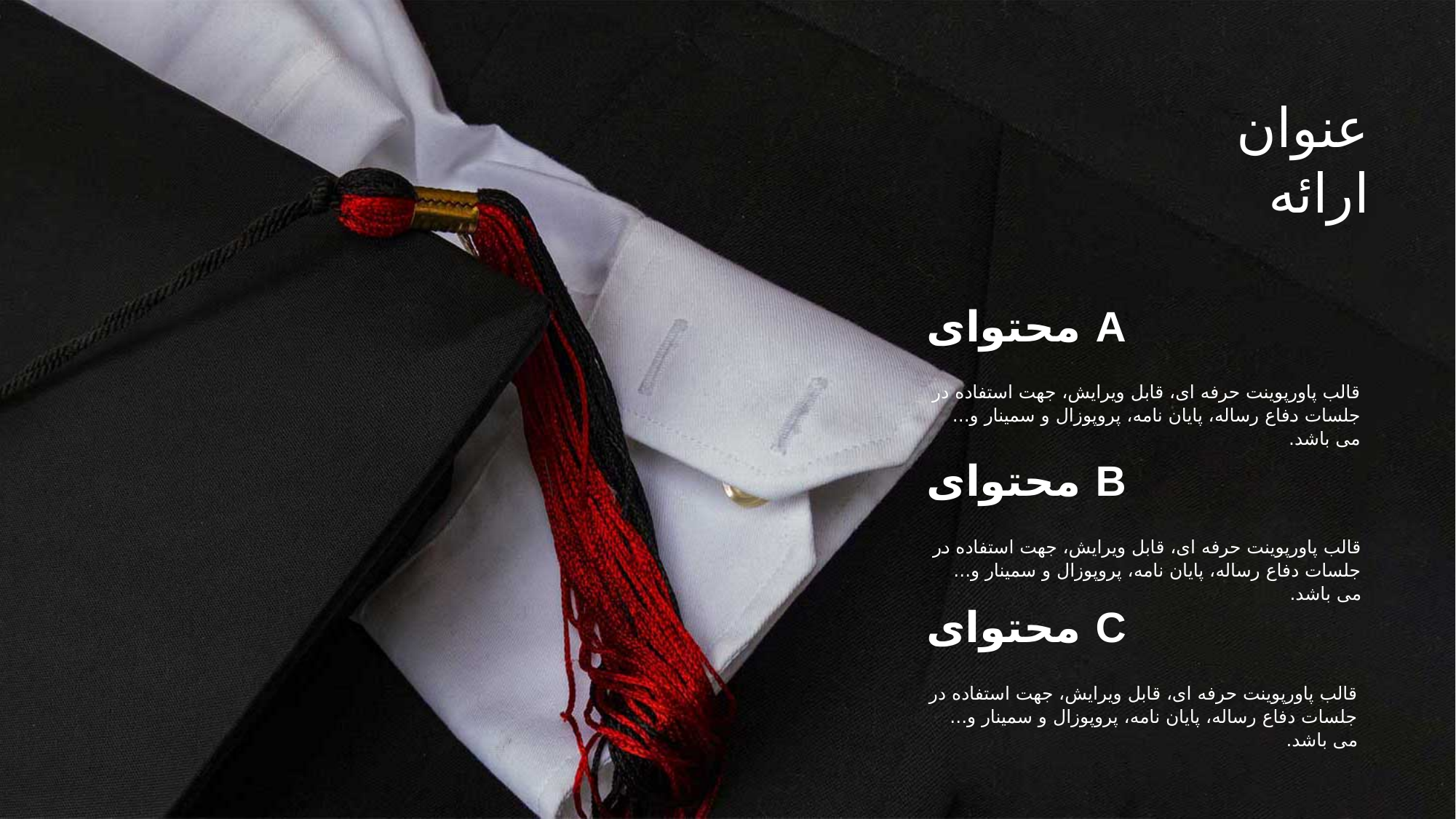

عنوان
ارائه
محتوای A

قالب پاورپوینت حرفه ای، قابل ویرایش، جهت استفاده در جلسات دفاع رساله، پایان نامه، پروپوزال و سمینار و... می باشد.
محتوای B

قالب پاورپوینت حرفه ای، قابل ویرایش، جهت استفاده در جلسات دفاع رساله، پایان نامه، پروپوزال و سمینار و... می باشد.
محتوای C

قالب پاورپوینت حرفه ای، قابل ویرایش، جهت استفاده در جلسات دفاع رساله، پایان نامه، پروپوزال و سمینار و... می باشد.